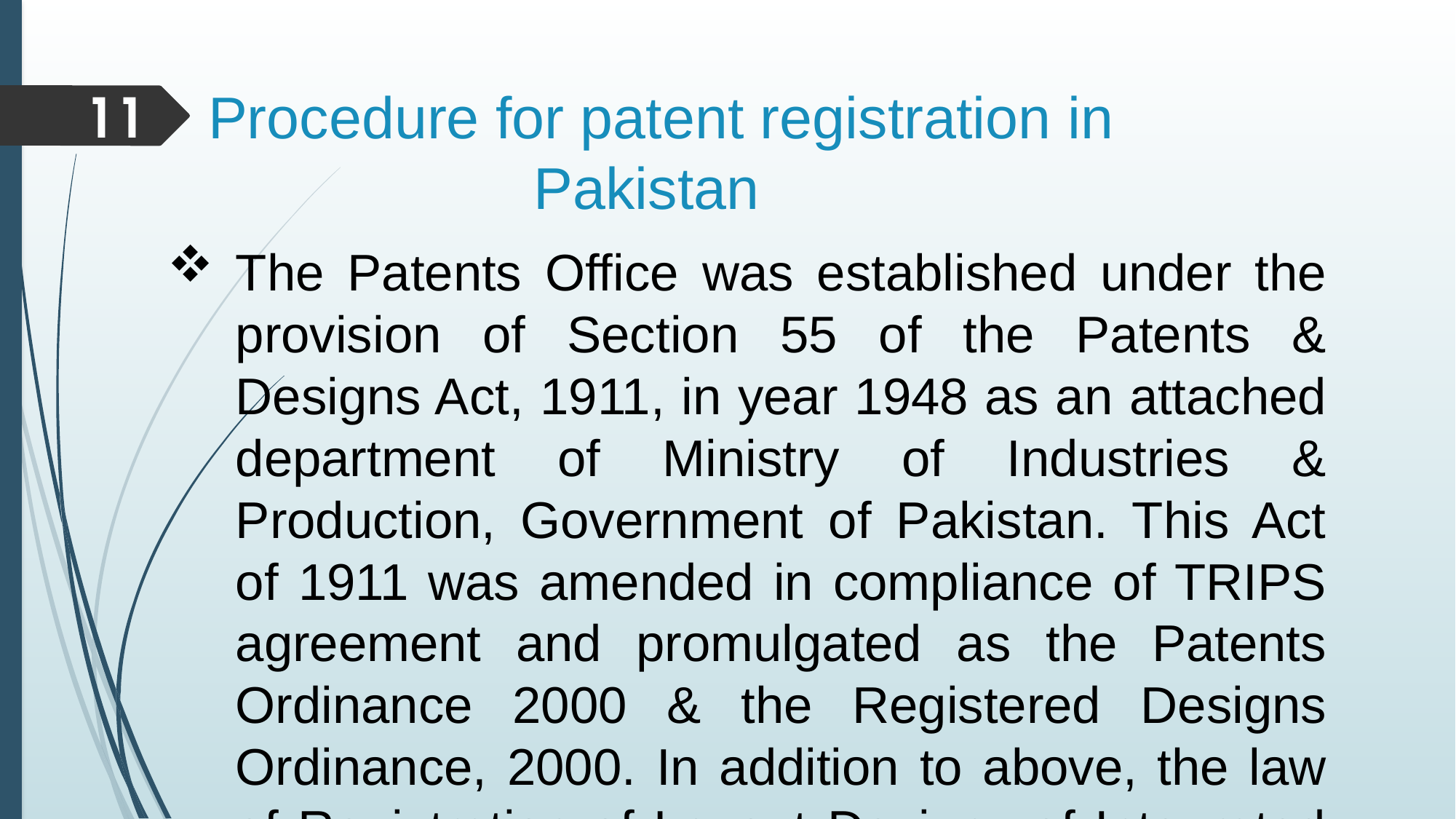

# Procedure for patent registration in Pakistan
11
The Patents Office was established under the provision of Section 55 of the Patents & Designs Act, 1911, in year 1948 as an attached department of Ministry of Industries & Production, Government of Pakistan. This Act of 1911 was amended in compliance of TRIPS agreement and promulgated as the Patents Ordinance 2000 & the Registered Designs Ordinance, 2000. In addition to above, the law of Registration of Layout Designs of Integrated Circuits has also been promulgated as “Registered Layout-Designs of Integrated Circuits Ordinance, 2000”. Since April, 2005 the Patents Office currently is a part of Intellectual Property Organization of Pakistan.